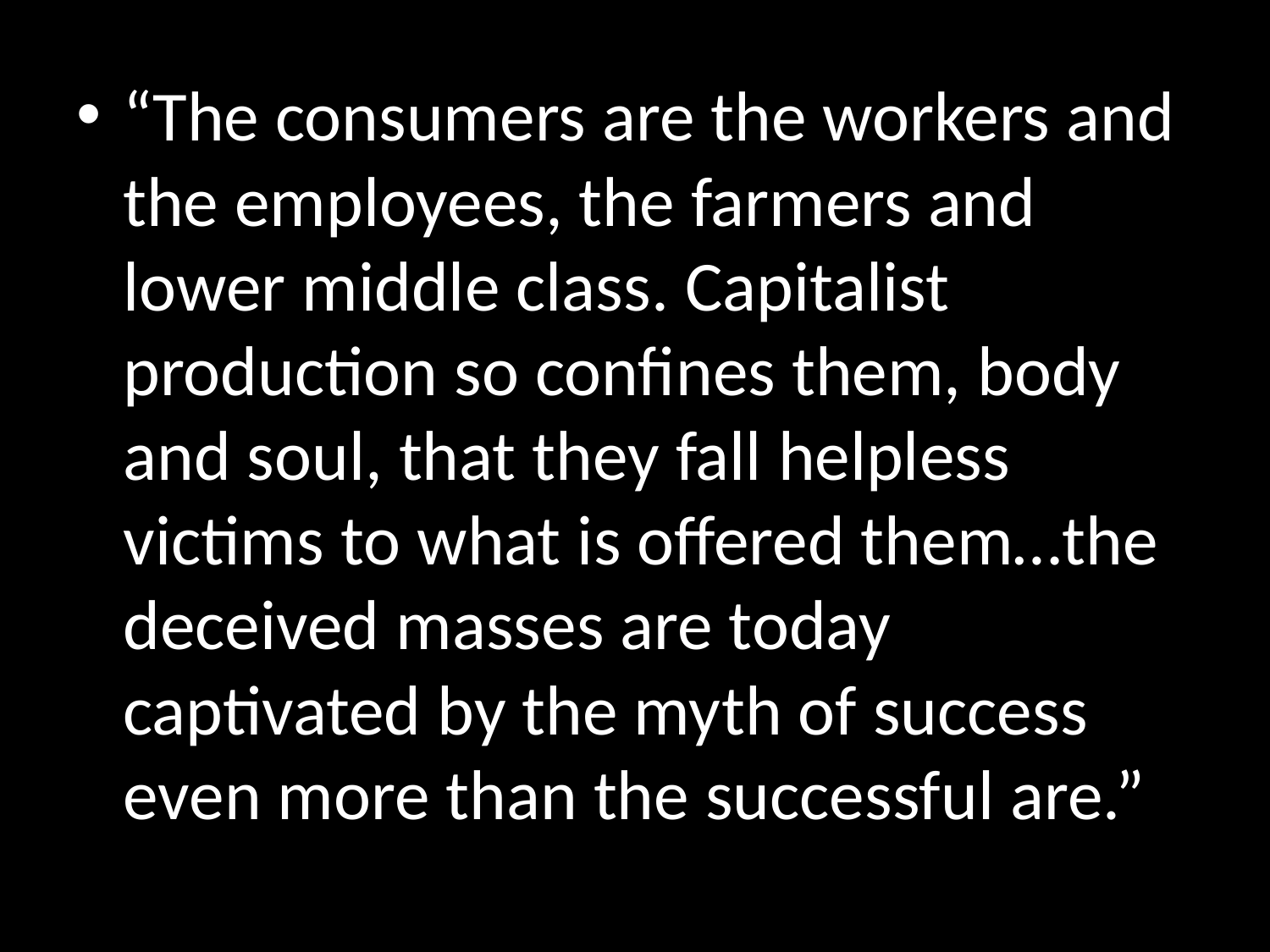

“The consumers are the workers and the employees, the farmers and lower middle class. Capitalist production so confines them, body and soul, that they fall helpless victims to what is offered them…the deceived masses are today captivated by the myth of success even more than the successful are.”